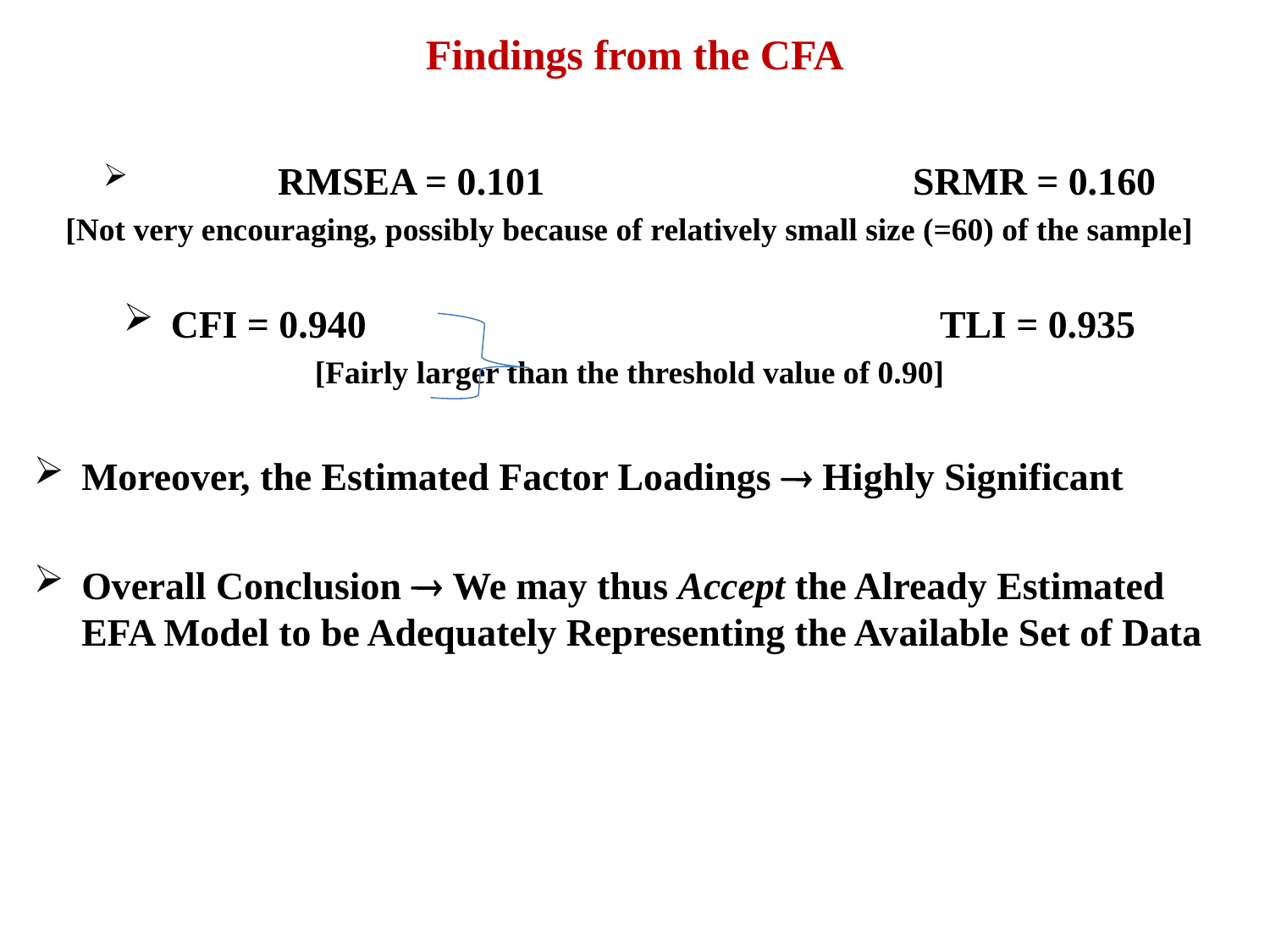

# Findings from the CFA

	RMSEA = 0.101			SRMR = 0.160
[Not very encouraging, possibly because of relatively small size (=60) of the sample]

CFI = 0.940                                                           TLI = 0.935
[Fairly larger than the threshold value of 0.90]

Moreover, the Estimated Factor Loadings → Highly Significant

Overall Conclusion → We may thus Accept the Already Estimated EFA Model to be Adequately Representing the Available Set of Data